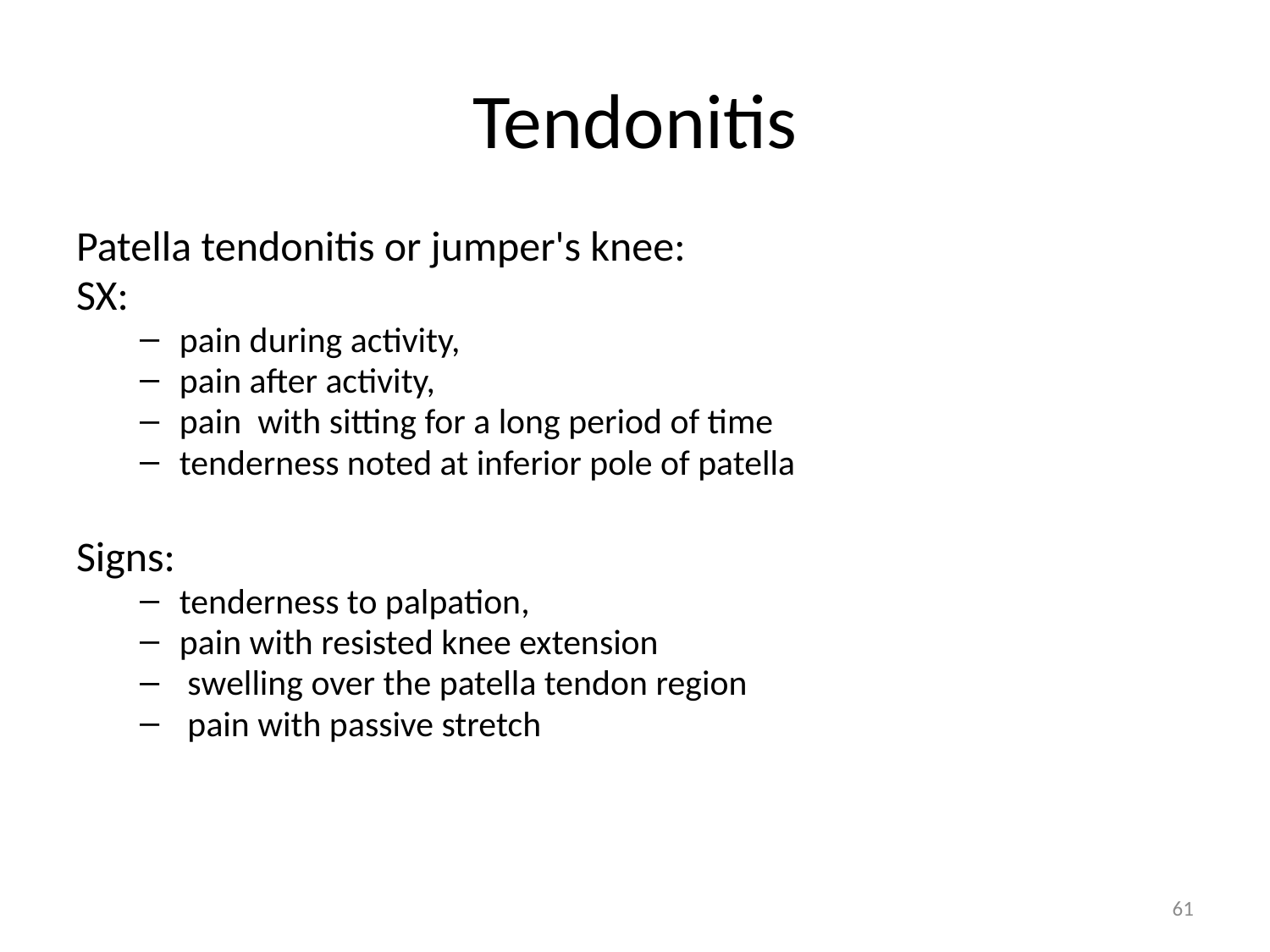

# Tendonitis
Patella tendonitis or jumper's knee:
SX:
pain during activity,
pain after activity,
pain  with sitting for a long period of time
tenderness noted at inferior pole of patella

Signs:
tenderness to palpation,
pain with resisted knee extension
 swelling over the patella tendon region
 pain with passive stretch

61